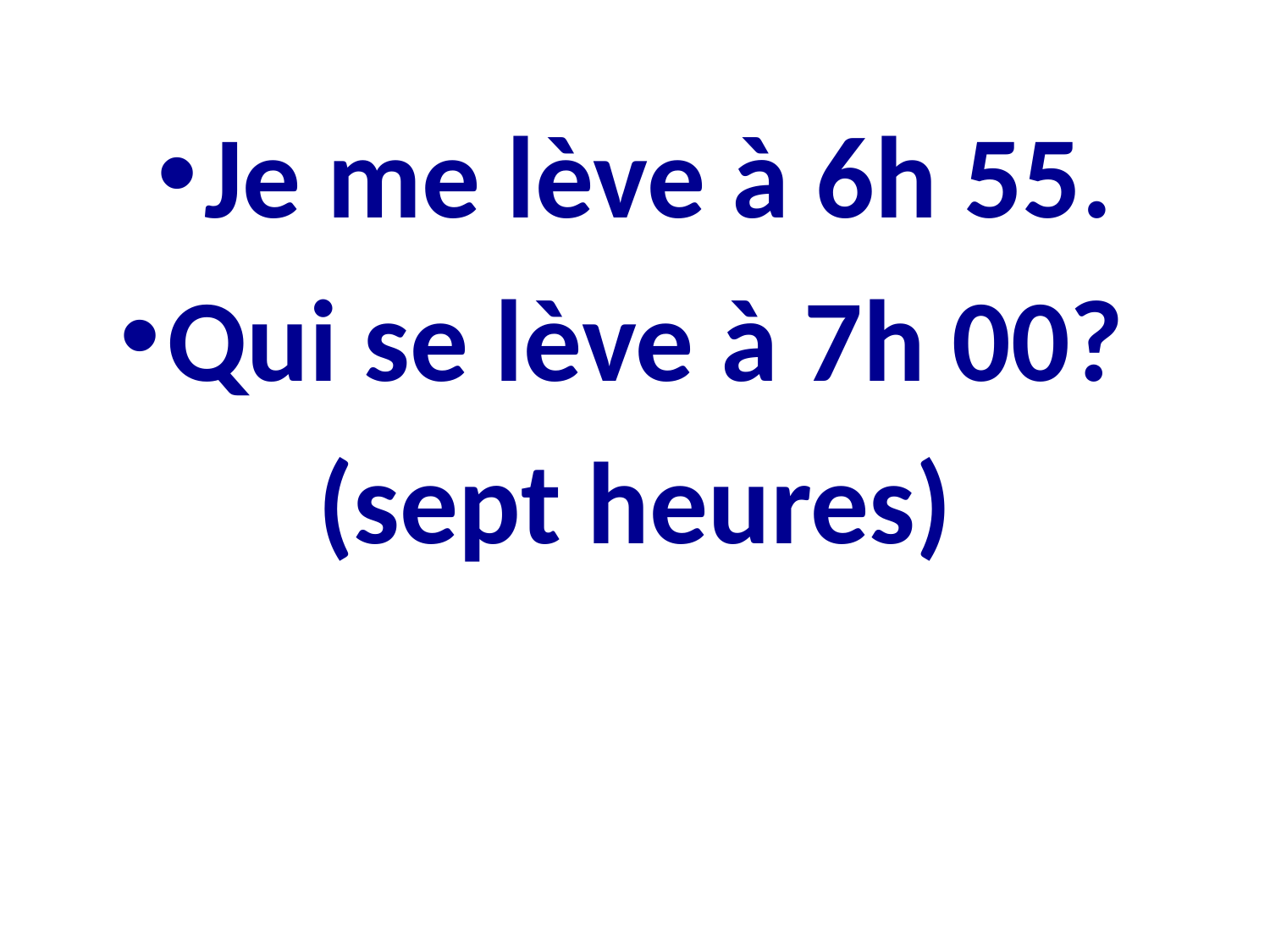

Je me lève à 6h 55.
Qui se lève à 7h 00?
(sept heures)